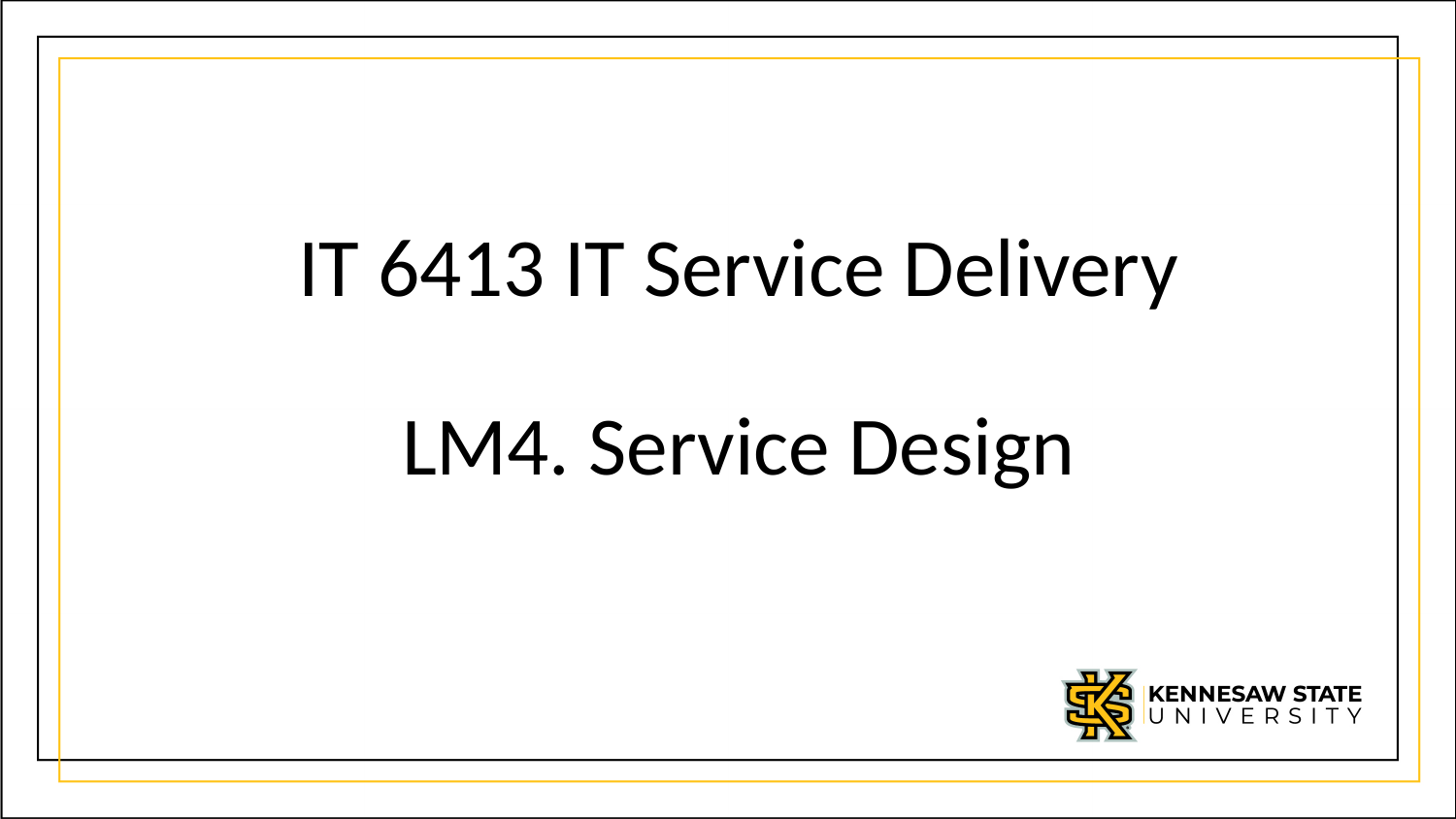

# IT 6413 IT Service Delivery LM4. Service Design